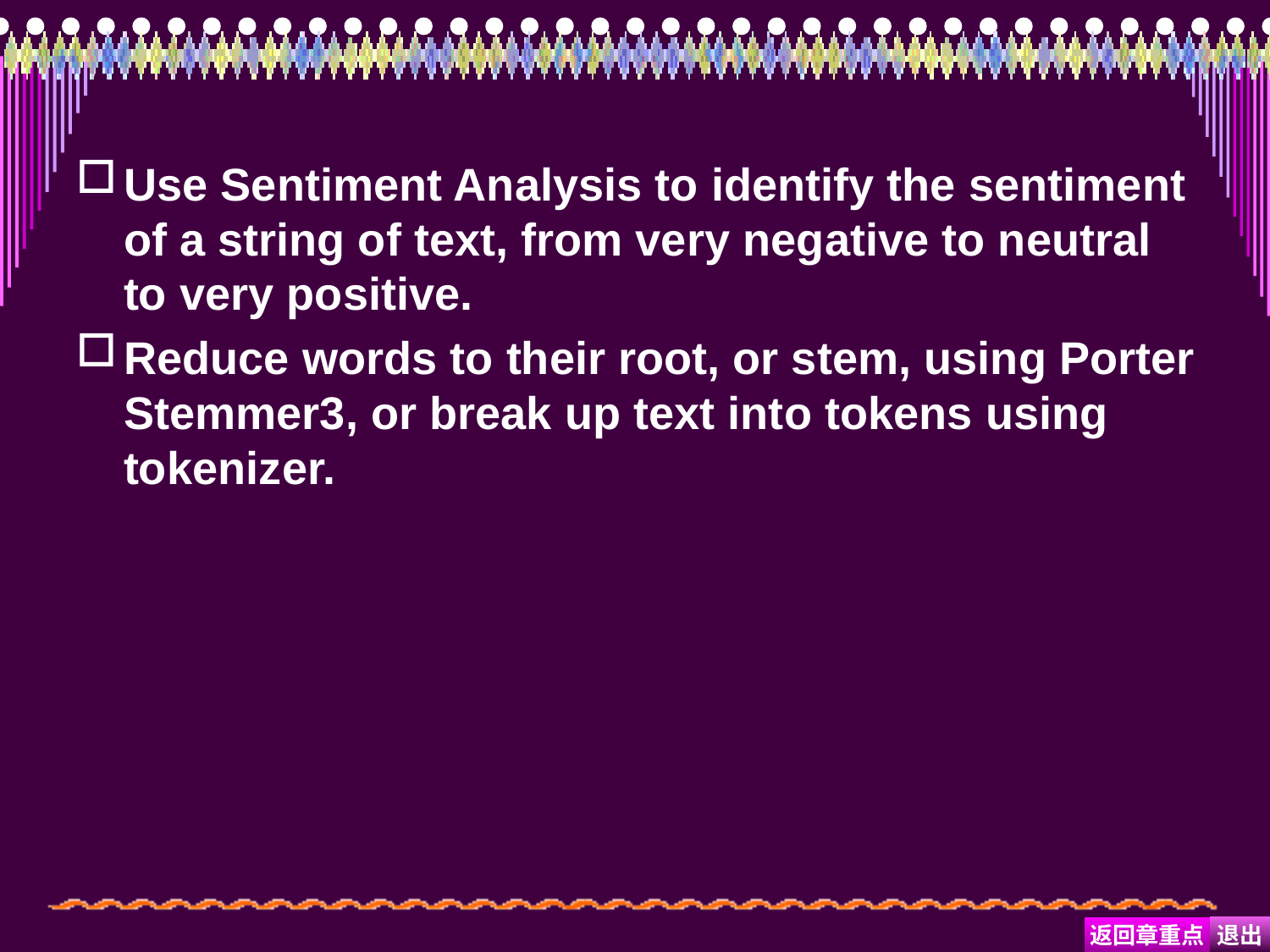

#
Use Sentiment Analysis to identify the sentiment of a string of text, from very negative to neutral to very positive.
Reduce words to their root, or stem, using Porter Stemmer3, or break up text into tokens using tokenizer.